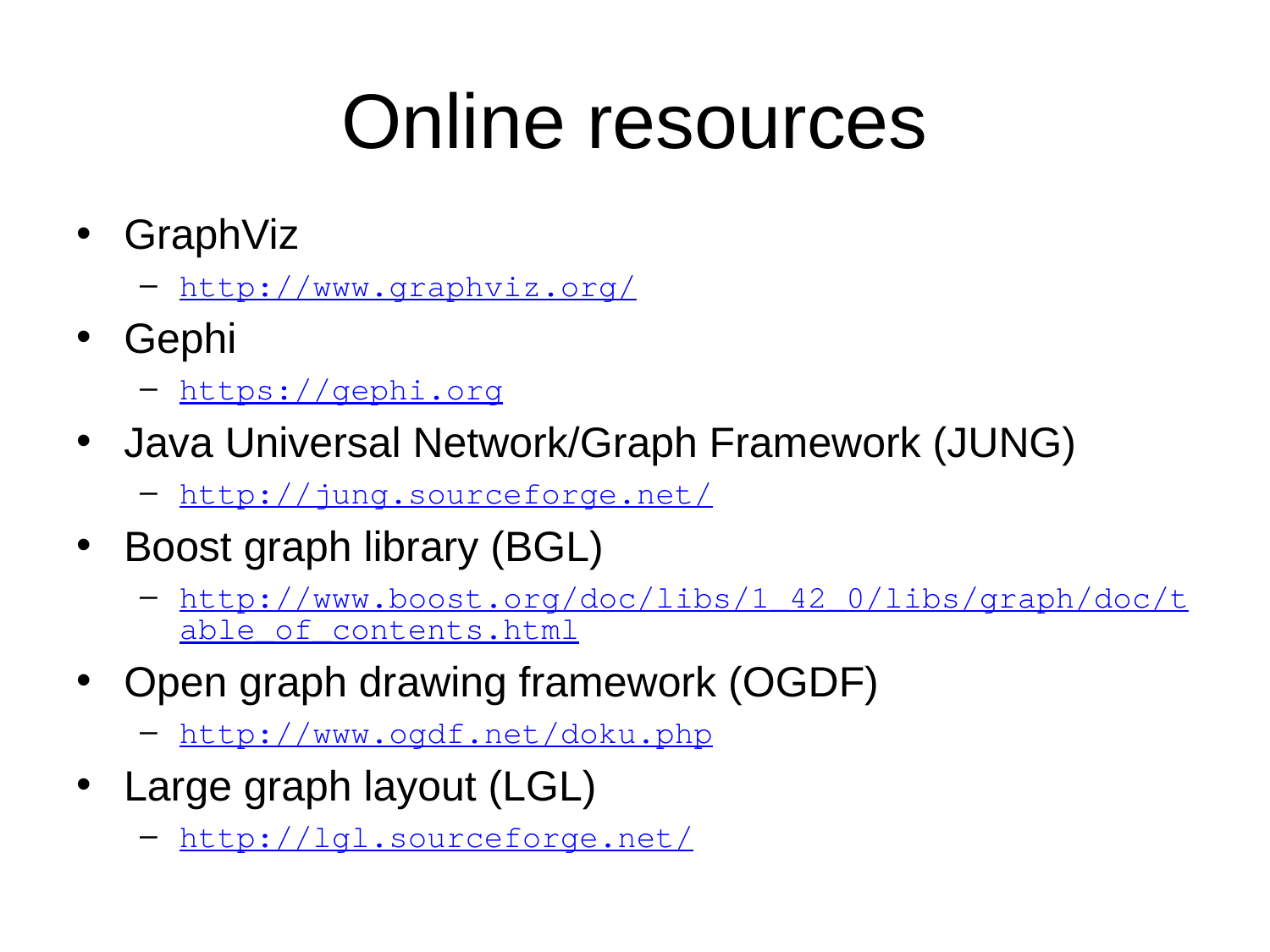

# Online resources
GraphViz
http://www.graphviz.org/
Gephi
https://gephi.org
Java Universal Network/Graph Framework (JUNG)
http://jung.sourceforge.net/
Boost graph library (BGL)
http://www.boost.org/doc/libs/1_42_0/libs/graph/doc/table_of_contents.html
Open graph drawing framework (OGDF)
http://www.ogdf.net/doku.php
Large graph layout (LGL)
http://lgl.sourceforge.net/